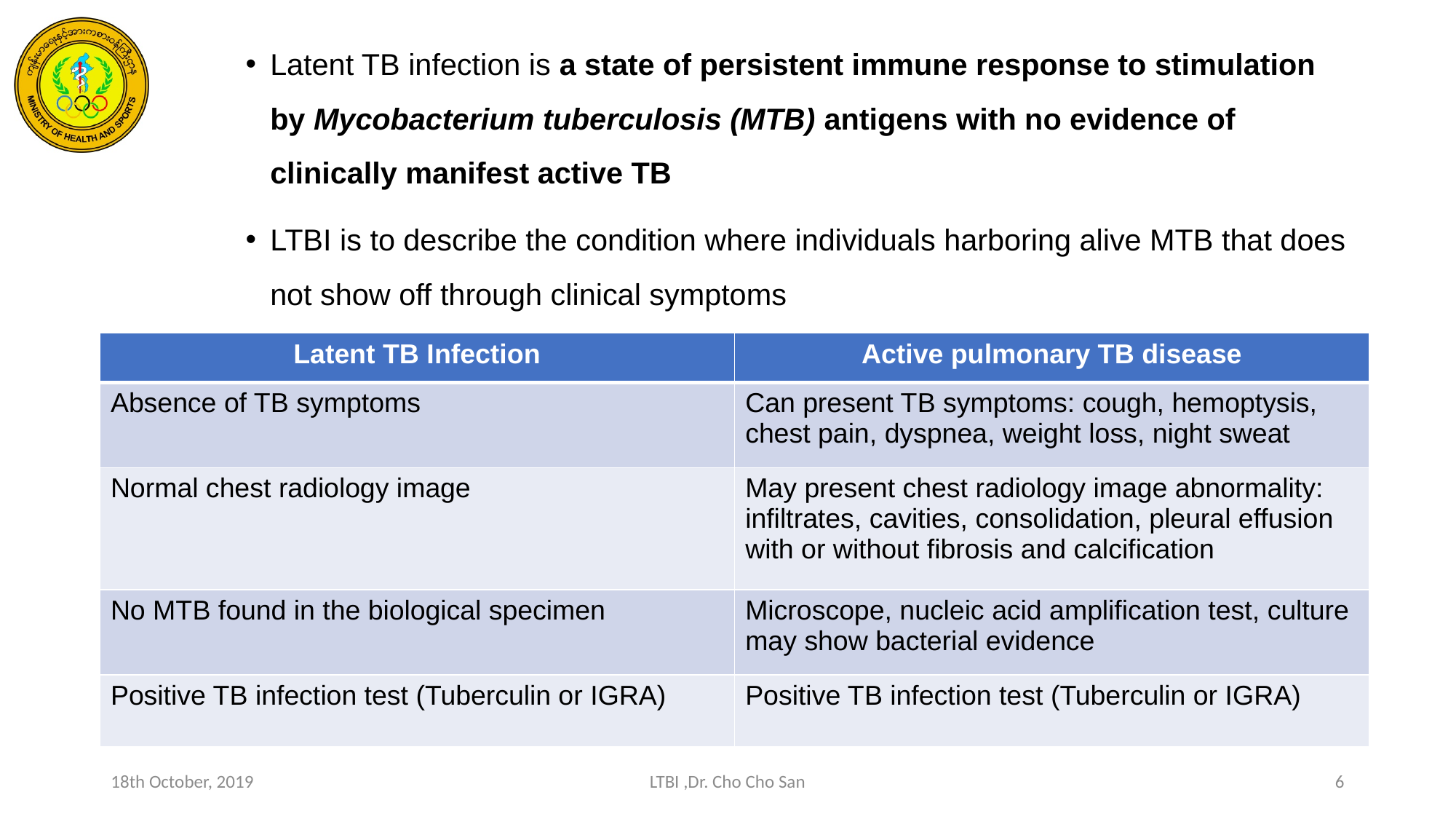

Latent TB infection is a state of persistent immune response to stimulation by Mycobacterium tuberculosis (MTB) antigens with no evidence of clinically manifest active TB
LTBI is to describe the condition where individuals harboring alive MTB that does not show off through clinical symptoms

| Latent TB Infection | Active pulmonary TB disease |
| --- | --- |
| Absence of TB symptoms | Can present TB symptoms: cough, hemoptysis, chest pain, dyspnea, weight loss, night sweat |
| Normal chest radiology image | May present chest radiology image abnormality: infiltrates, cavities, consolidation, pleural effusion with or without fibrosis and calcification |
| No MTB found in the biological specimen | Microscope, nucleic acid amplification test, culture may show bacterial evidence |
| Positive TB infection test (Tuberculin or IGRA) | Positive TB infection test (Tuberculin or IGRA) |
18th October, 2019
LTBI ,Dr. Cho Cho San
6